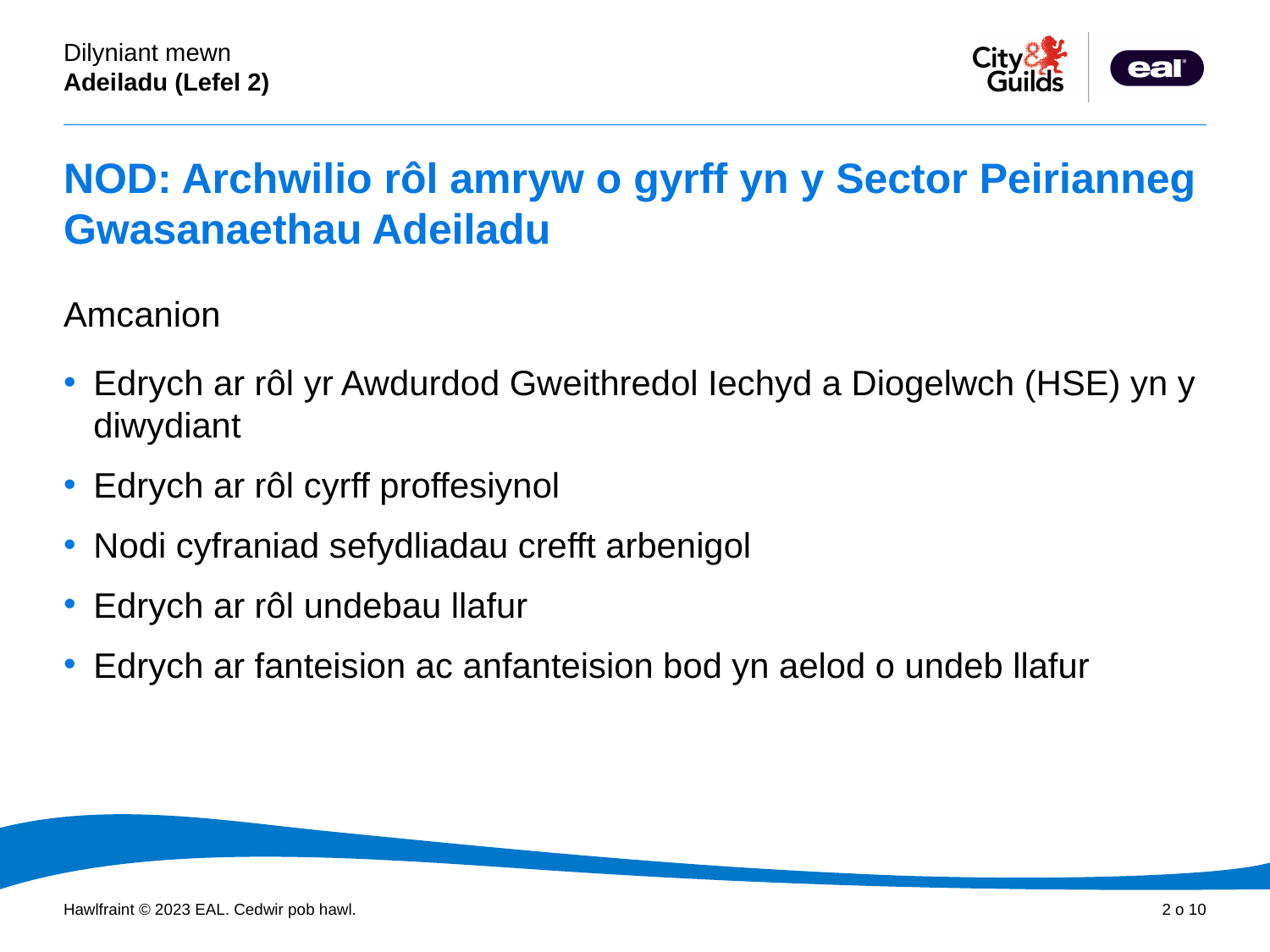

# NOD: Archwilio rôl amryw o gyrff yn y Sector Peirianneg Gwasanaethau Adeiladu
Amcanion
Edrych ar rôl yr Awdurdod Gweithredol Iechyd a Diogelwch (HSE) yn y diwydiant
Edrych ar rôl cyrff proffesiynol
Nodi cyfraniad sefydliadau crefft arbenigol
Edrych ar rôl undebau llafur
Edrych ar fanteision ac anfanteision bod yn aelod o undeb llafur